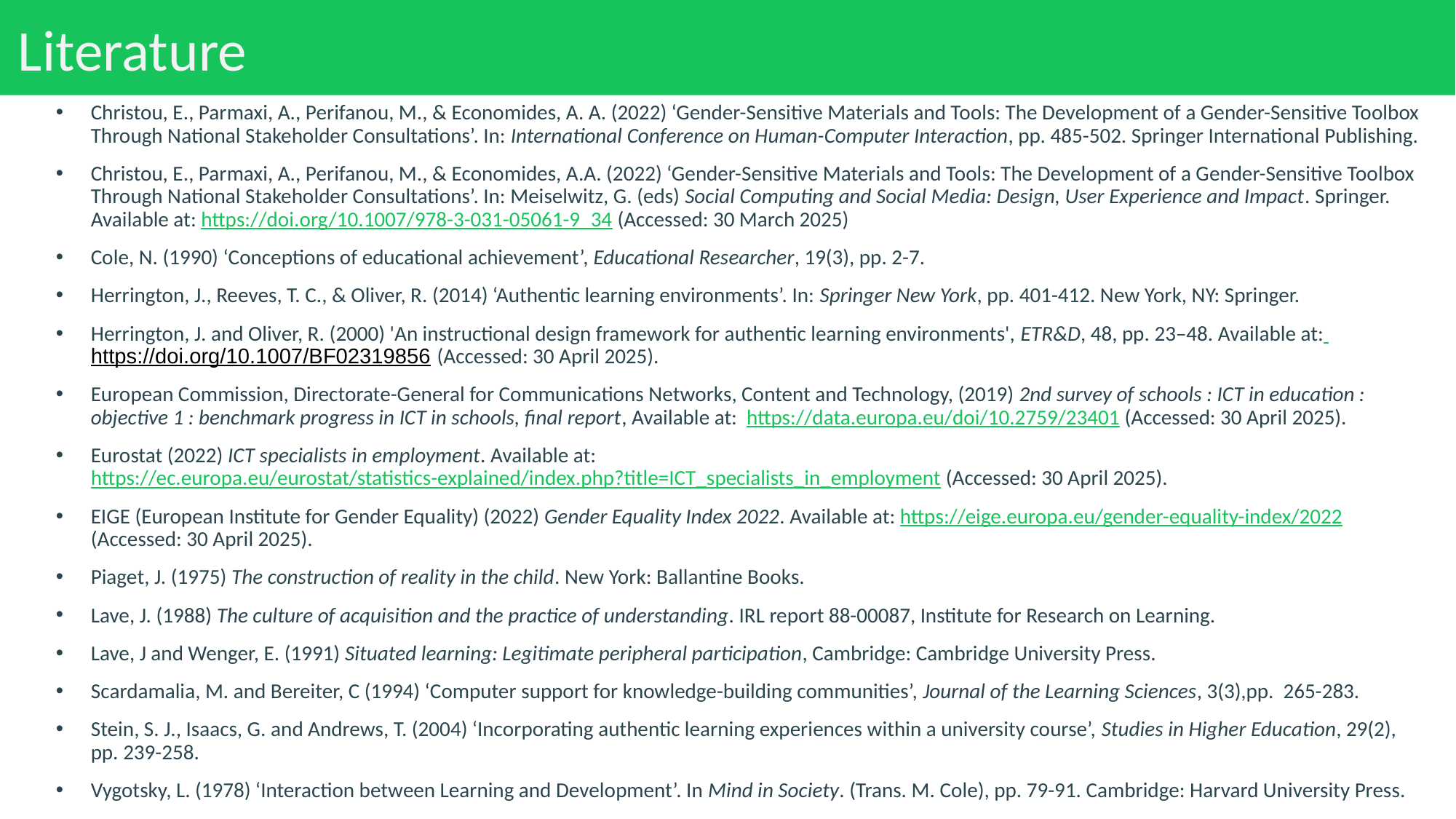

# Literature
Christou, E., Parmaxi, A., Perifanou, M., & Economides, A. A. (2022) ‘Gender-Sensitive Materials and Tools: The Development of a Gender-Sensitive Toolbox Through National Stakeholder Consultations’. In: International Conference on Human-Computer Interaction, pp. 485-502. Springer International Publishing.
Christou, E., Parmaxi, A., Perifanou, M., & Economides, A.A. (2022) ‘Gender-Sensitive Materials and Tools: The Development of a Gender-Sensitive Toolbox Through National Stakeholder Consultations’. In: Meiselwitz, G. (eds) Social Computing and Social Media: Design, User Experience and Impact. Springer. Available at: https://doi.org/10.1007/978-3-031-05061-9_34 (Accessed: 30 March 2025)
Cole, N. (1990) ‘Conceptions of educational achievement’, Educational Researcher, 19(3), pp. 2-7.
Herrington, J., Reeves, T. C., & Oliver, R. (2014) ‘Authentic learning environments’. In: Springer New York, pp. 401-412. New York, NY: Springer.
Herrington, J. and Oliver, R. (2000) 'An instructional design framework for authentic learning environments', ETR&D, 48, pp. 23–48. Available at: https://doi.org/10.1007/BF02319856 (Accessed: 30 April 2025).
European Commission, Directorate-General for Communications Networks, Content and Technology, (2019) 2nd survey of schools : ICT in education : objective 1 : benchmark progress in ICT in schools, final report, Available at:  https://data.europa.eu/doi/10.2759/23401 (Accessed: 30 April 2025).
Eurostat (2022) ICT specialists in employment. Available at:  https://ec.europa.eu/eurostat/statistics-explained/index.php?title=ICT_specialists_in_employment (Accessed: 30 April 2025).
EIGE (European Institute for Gender Equality) (2022) Gender Equality Index 2022. Available at: https://eige.europa.eu/gender-equality-index/2022 (Accessed: 30 April 2025).
Piaget, J. (1975) The construction of reality in the child. New York: Ballantine Books.
Lave, J. (1988) The culture of acquisition and the practice of understanding. IRL report 88-00087, Institute for Research on Learning.
Lave, J and Wenger, E. (1991) Situated learning: Legitimate peripheral participation, Cambridge: Cambridge University Press.
Scardamalia, M. and Bereiter, C (1994) ‘Computer support for knowledge-building communities’, Journal of the Learning Sciences, 3(3),pp.  265-283.
Stein, S. J., Isaacs, G. and Andrews, T. (2004) ‘Incorporating authentic learning experiences within a university course’, Studies in Higher Education, 29(2), pp. 239-258.
Vygotsky, L. (1978) ‘Interaction between Learning and Development’. In Mind in Society. (Trans. M. Cole), pp. 79-91. Cambridge: Harvard University Press.